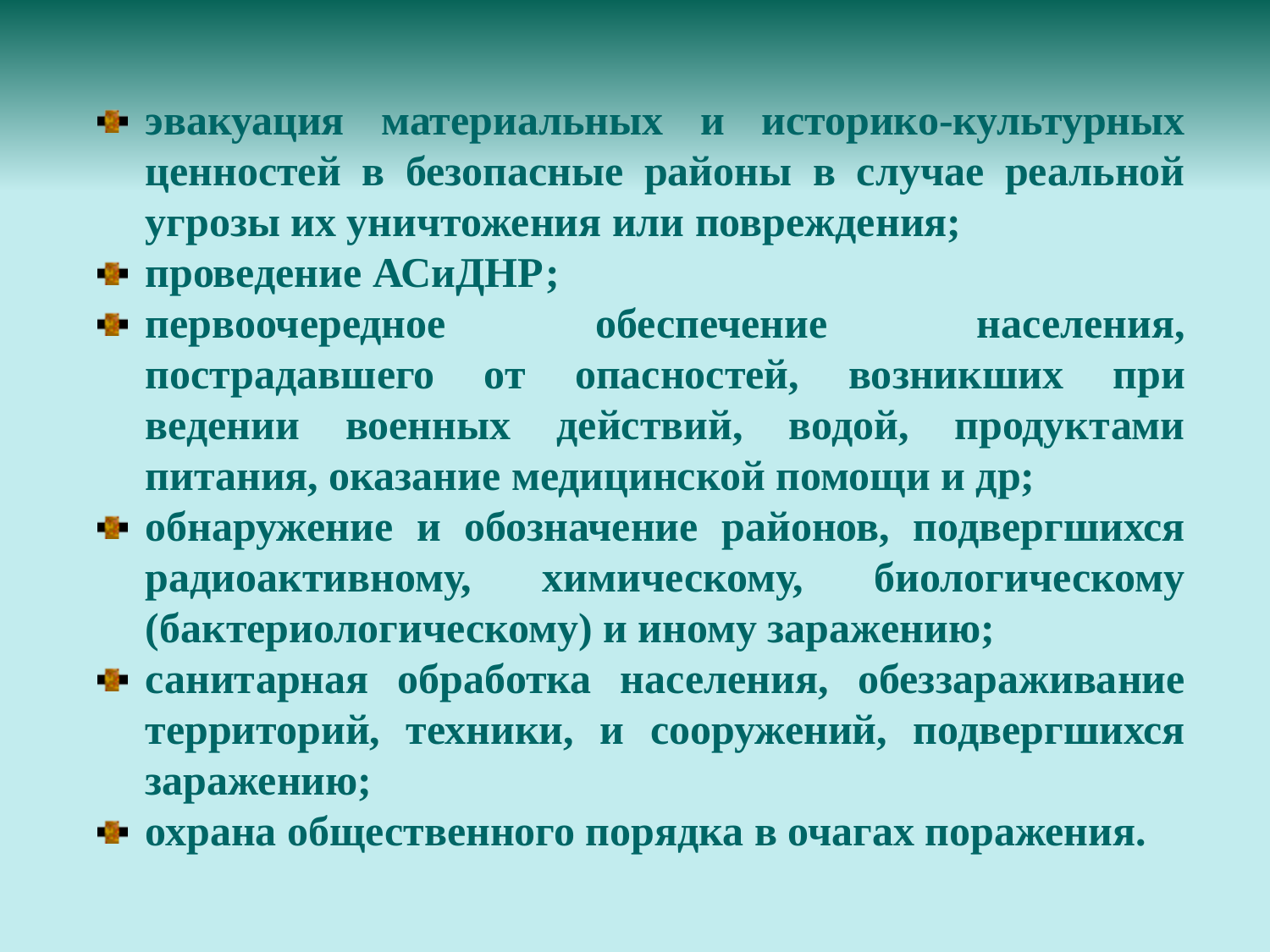

эвакуация материальных и историко-культурных ценностей в безопасные районы в случае реальной угрозы их уничтожения или повреждения;
проведение АСиДНР;
первоочередное обеспечение населения, пострадавшего от опасностей, возникших при ведении военных действий, водой, продуктами питания, оказание медицинской помощи и др;
обнаружение и обозначение районов, подвергшихся радиоактивному, химическому, биологическому (бактериологическому) и иному заражению;
санитарная обработка населения, обеззараживание территорий, техники, и сооружений, подвергшихся заражению;
охрана общественного порядка в очагах поражения.